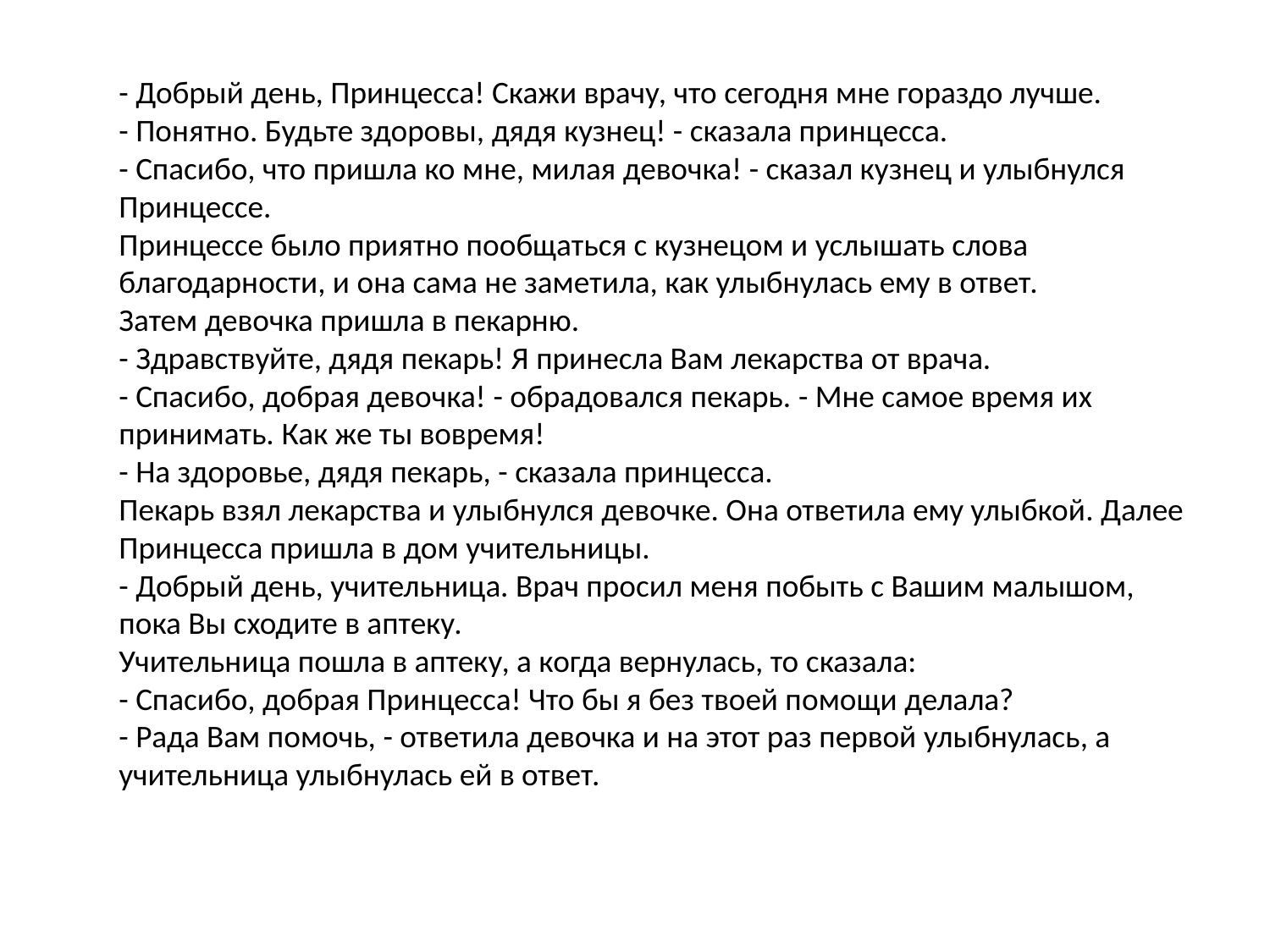

#
	- Добрый день, Принцесса! Скажи врачу, что сегодня мне гораздо лучше.
- Понятно. Будьте здоровы, дядя кузнец! - сказала принцесса.
- Спасибо, что пришла ко мне, милая девочка! - сказал кузнец и улыбнулся Принцессе.
Принцессе было приятно пообщаться с кузнецом и услышать слова благодарности, и она сама не заметила, как улыбнулась ему в ответ.
Затем девочка пришла в пекарню.
- Здравствуйте, дядя пекарь! Я принесла Вам лекарства от врача.
- Спасибо, добрая девочка! - обрадовался пекарь. - Мне самое время их принимать. Как же ты вовремя!
- На здоровье, дядя пекарь, - сказала принцесса.
Пекарь взял лекарства и улыбнулся девочке. Она ответила ему улыбкой. Далее Принцесса пришла в дом учительницы.
- Добрый день, учительница. Врач просил меня побыть с Вашим малышом, пока Вы сходите в аптеку.
Учительница пошла в аптеку, а когда вернулась, то сказала:
- Спасибо, добрая Принцесса! Что бы я без твоей помощи делала?
- Рада Вам помочь, - ответила девочка и на этот раз первой улыбнулась, а учительница улыбнулась ей в ответ.